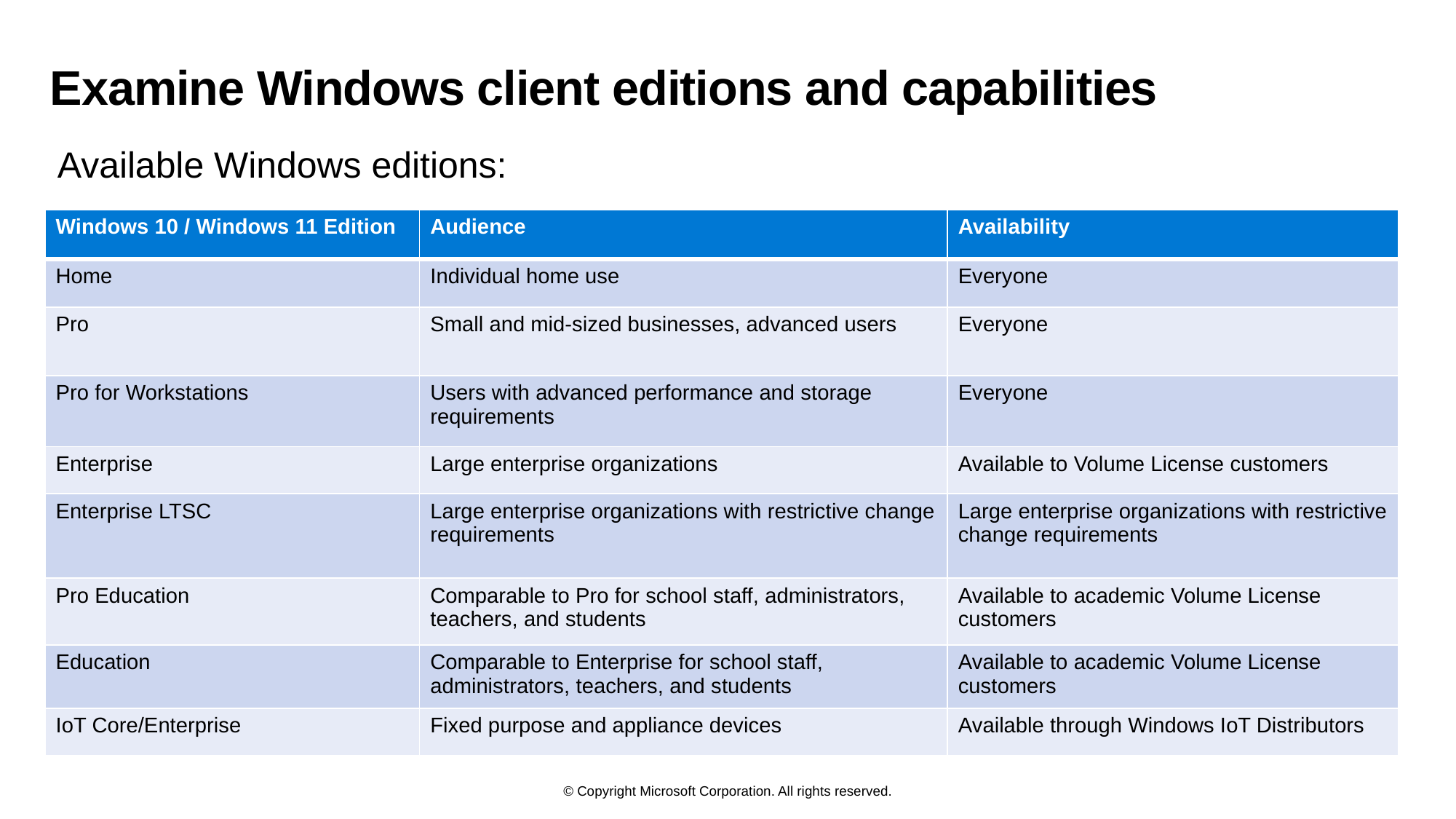

# Examine Windows client editions and capabilities
Available Windows editions:
| Windows 10 / Windows 11 Edition | Audience | Availability |
| --- | --- | --- |
| Home | Individual home use | Everyone |
| Pro | Small and mid-sized businesses, advanced users | Everyone |
| Pro for Workstations | Users with advanced performance and storage requirements | Everyone |
| Enterprise | Large enterprise organizations | Available to Volume License customers |
| Enterprise LTSC | Large enterprise organizations with restrictive change requirements | Large enterprise organizations with restrictive change requirements |
| Pro Education | Comparable to Pro for school staff, administrators, teachers, and students | Available to academic Volume License customers |
| Education | Comparable to Enterprise for school staff, administrators, teachers, and students | Available to academic Volume License customers |
| IoT Core/Enterprise | Fixed purpose and appliance devices | Available through Windows IoT Distributors |